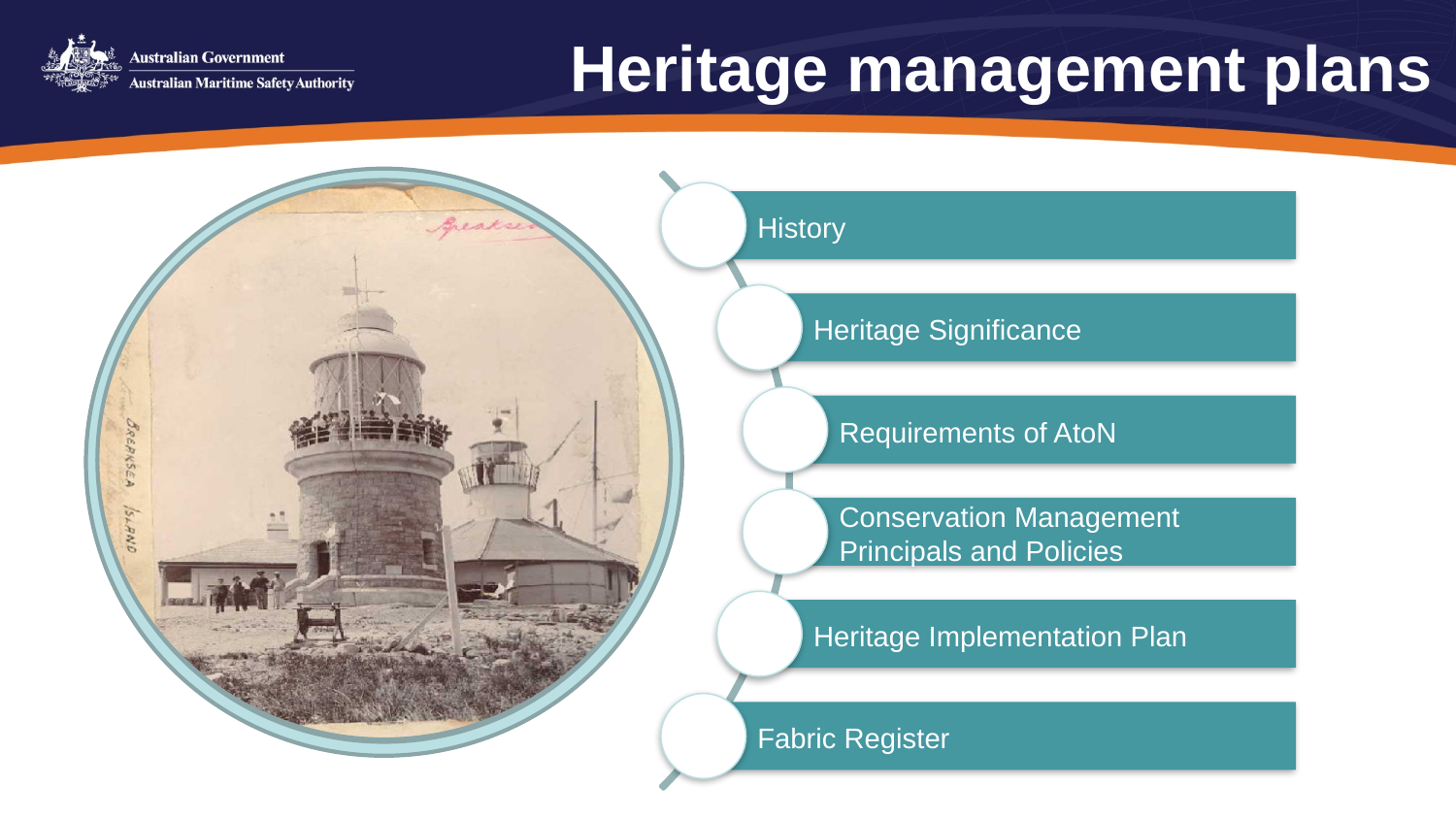

# Heritage management plans

History

Heritage Significance

Requirements of AtoN

Conservation Management Principals and Policies

Heritage Implementation Plan

Fabric Register